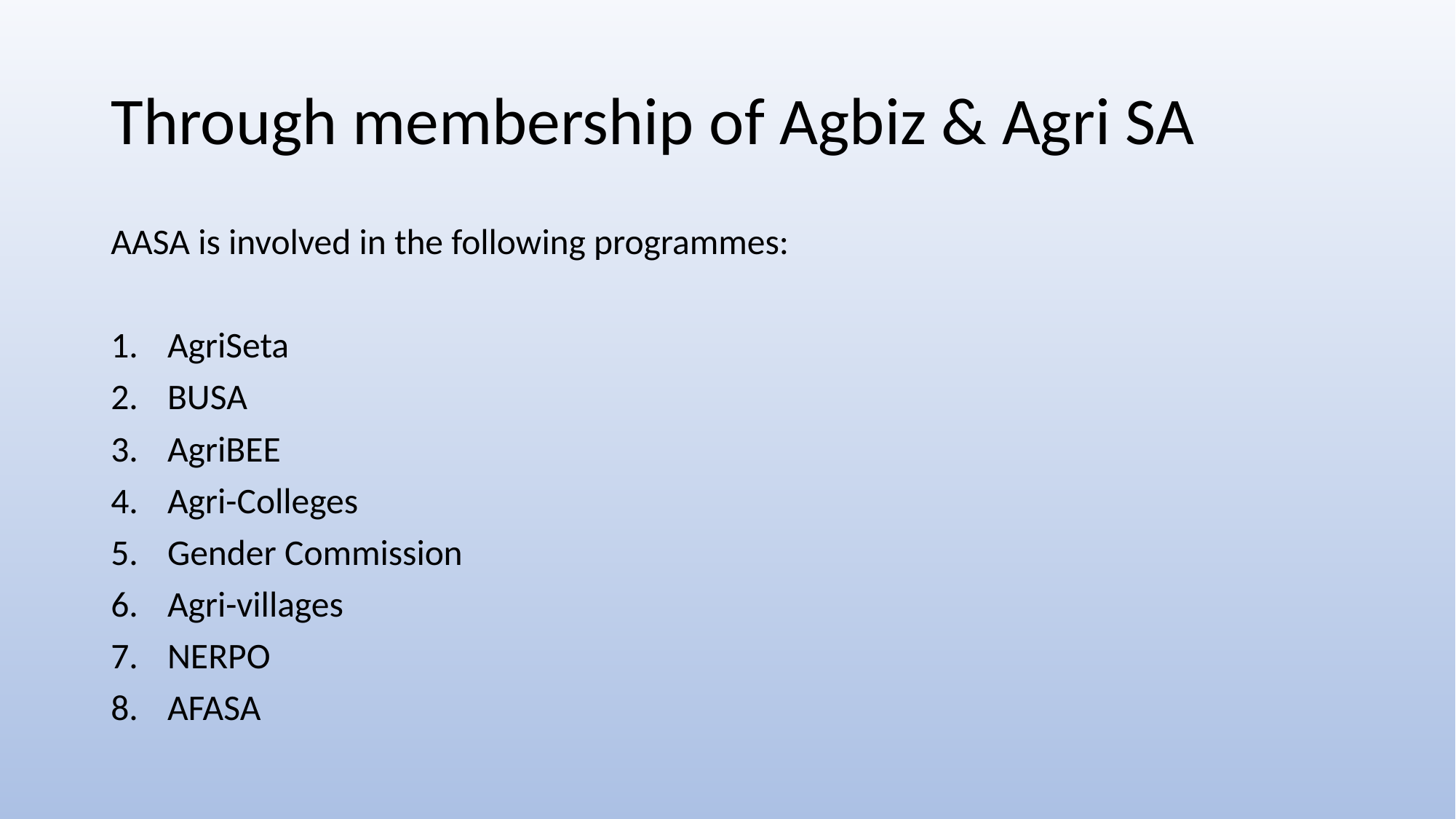

# Through membership of Agbiz & Agri SA
AASA is involved in the following programmes:

AgriSeta
BUSA
AgriBEE
Agri-Colleges
Gender Commission
Agri-villages
NERPO
AFASA